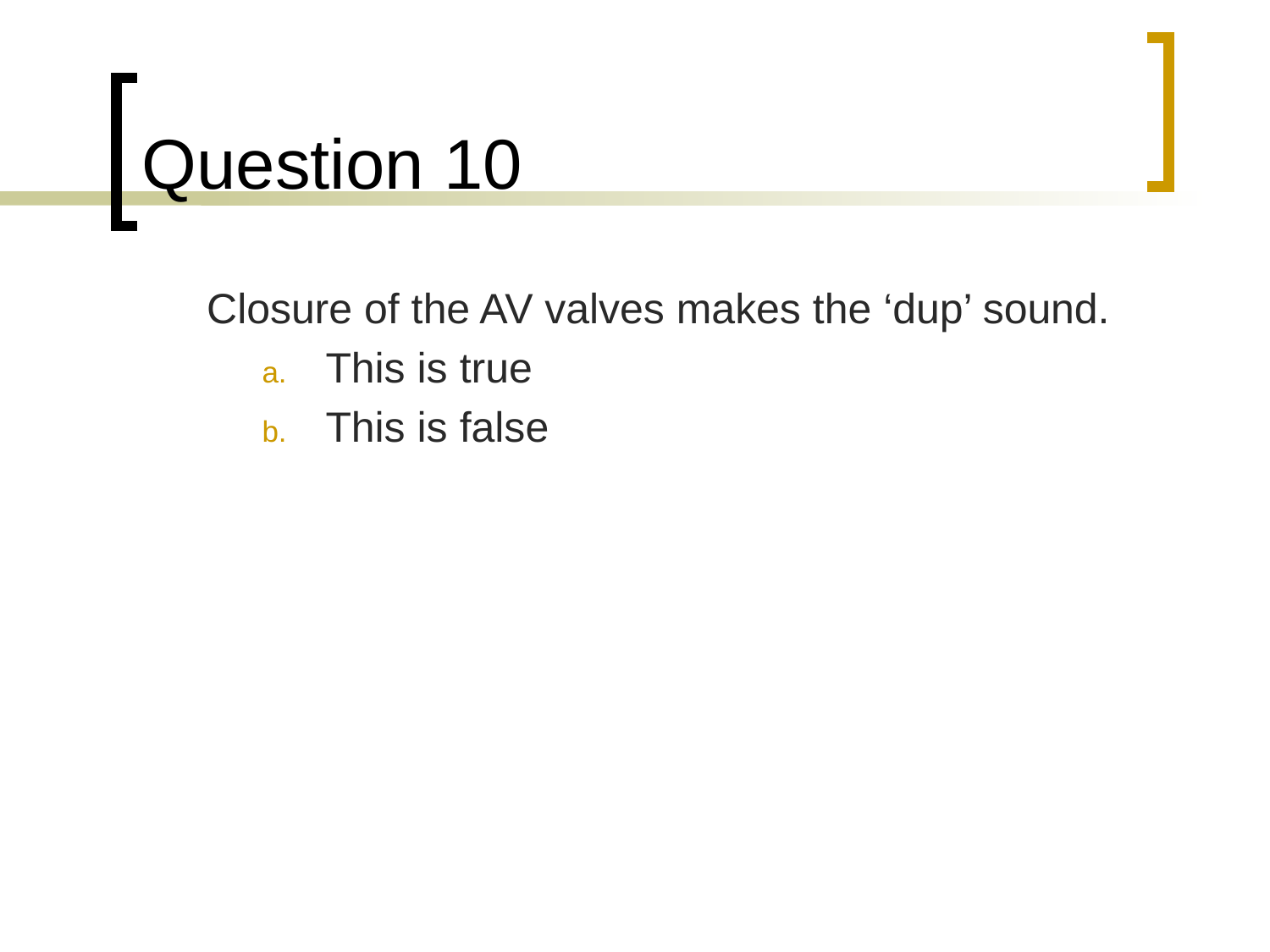

# Question 10
	Closure of the AV valves makes the ‘dup’ sound.
This is true
This is false